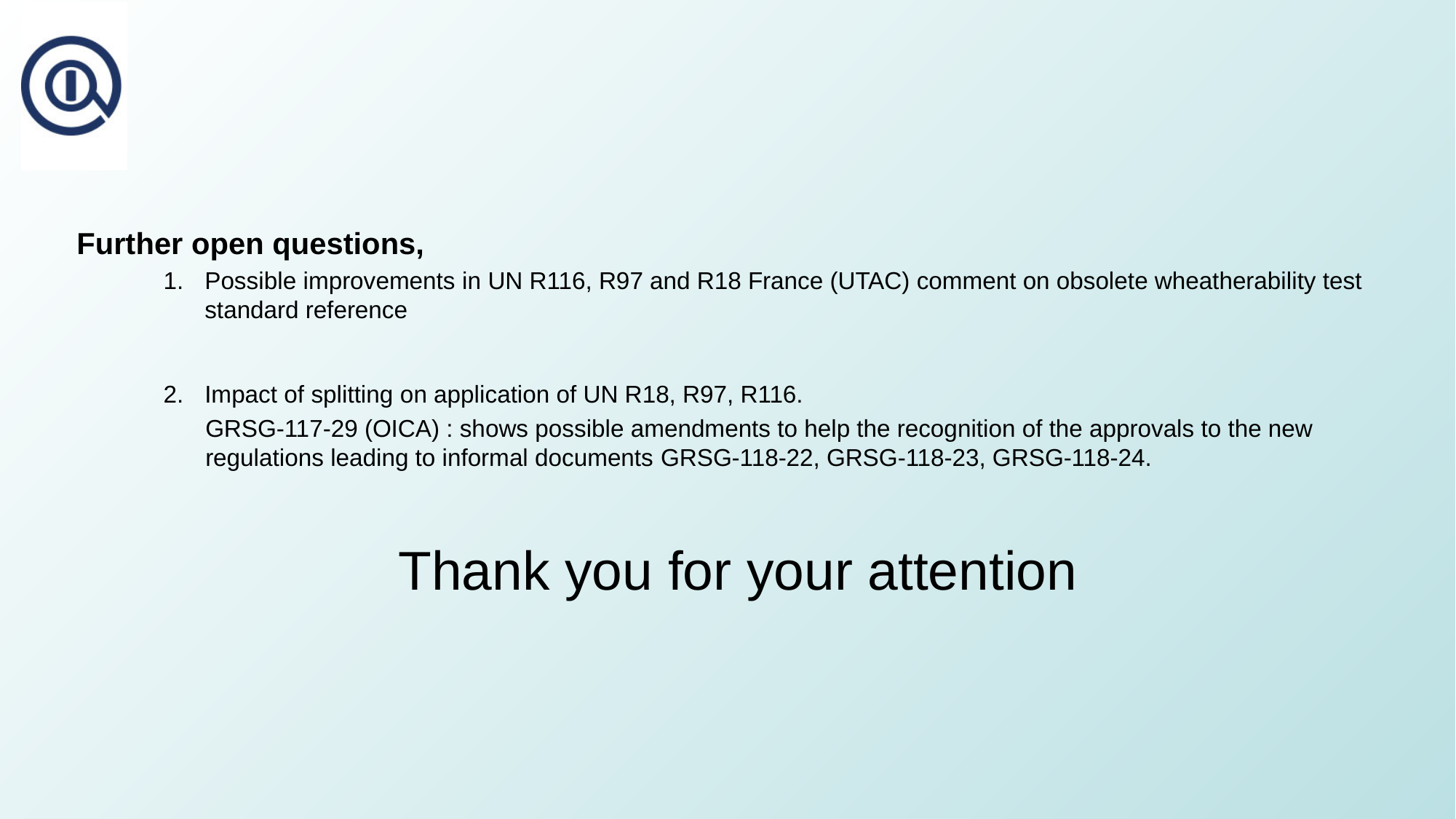

Further open questions,
Possible improvements in UN R116, R97 and R18 France (UTAC) comment on obsolete wheatherability test standard reference

Impact of splitting on application of UN R18, R97, R116.
GRSG-117-29 (OICA) : shows possible amendments to help the recognition of the approvals to the new regulations leading to informal documents GRSG-118-22, GRSG-118-23, GRSG-118-24.

# Thank you for your attention